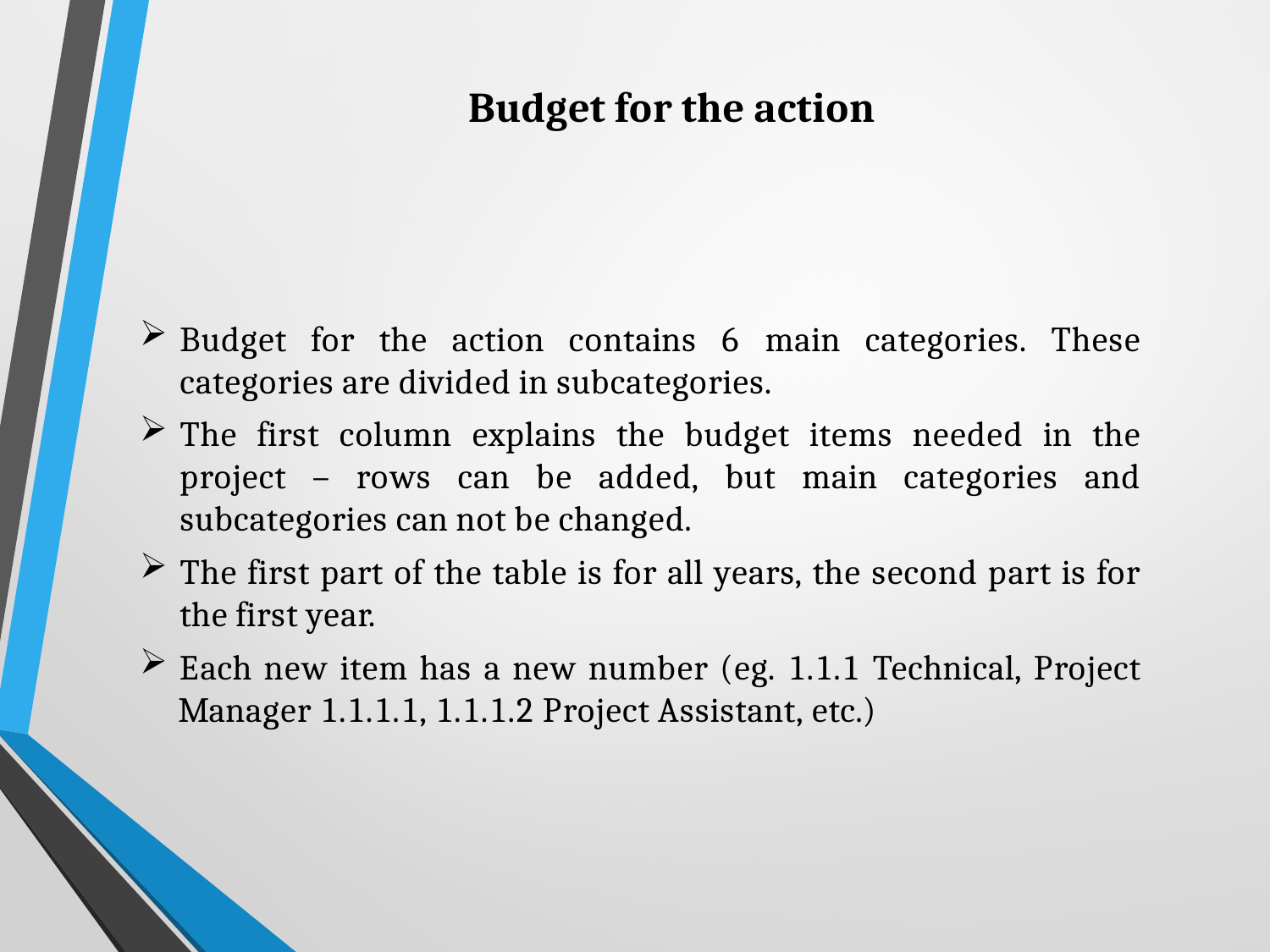

# Budget for the action
Budget for the action contains 6 main categories. These categories are divided in subcategories.
The first column explains the budget items needed in the project – rows can be added, but main categories and subcategories can not be changed.
The first part of the table is for all years, the second part is for the first year.
Each new item has a new number (eg. 1.1.1 Technical, Project Manager 1.1.1.1, 1.1.1.2 Project Assistant, etc.)